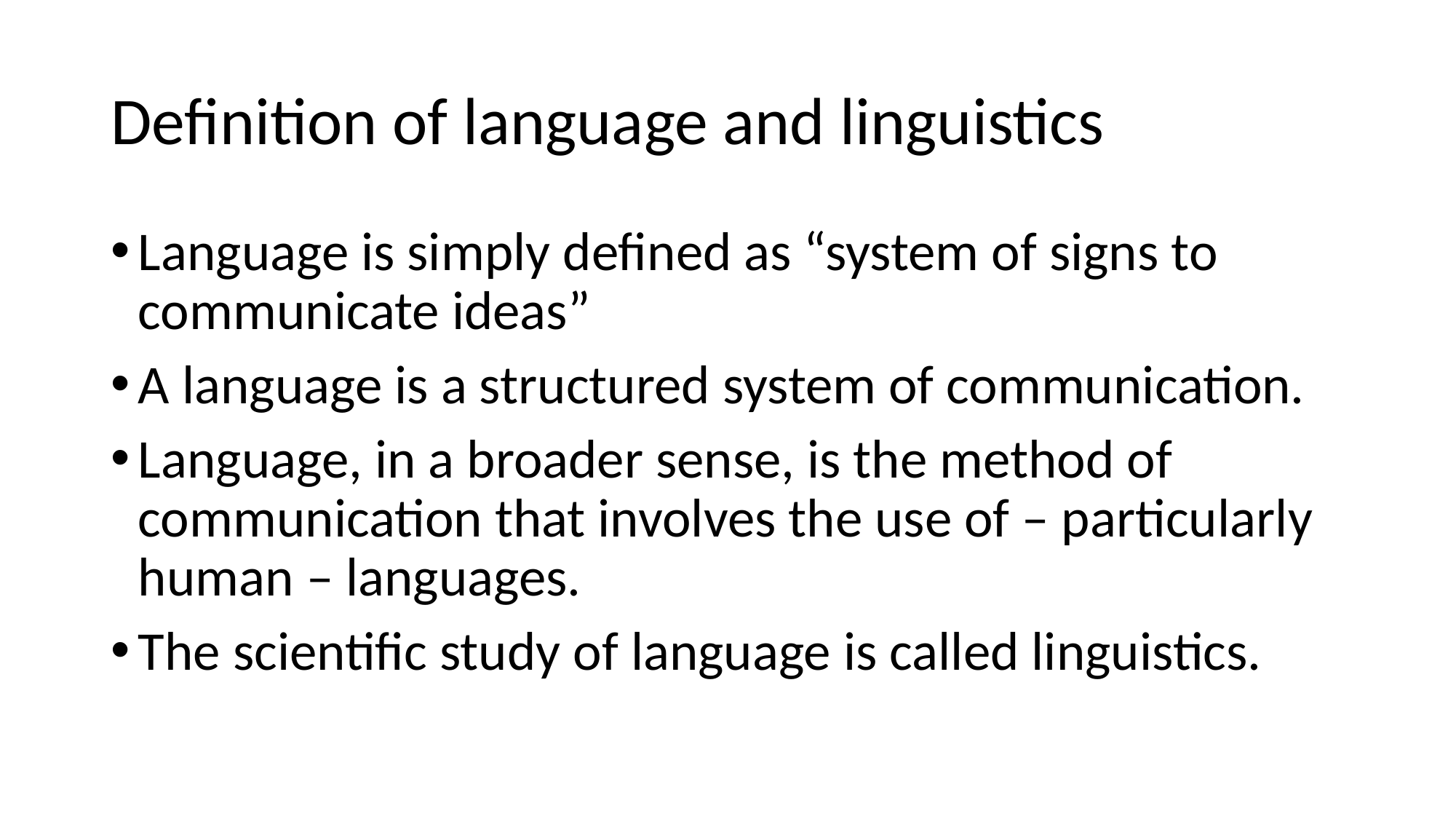

# Definition of language and linguistics
Language is simply defined as “system of signs to communicate ideas”
A language is a structured system of communication.
Language, in a broader sense, is the method of communication that involves the use of – particularly human – languages.
The scientific study of language is called linguistics.